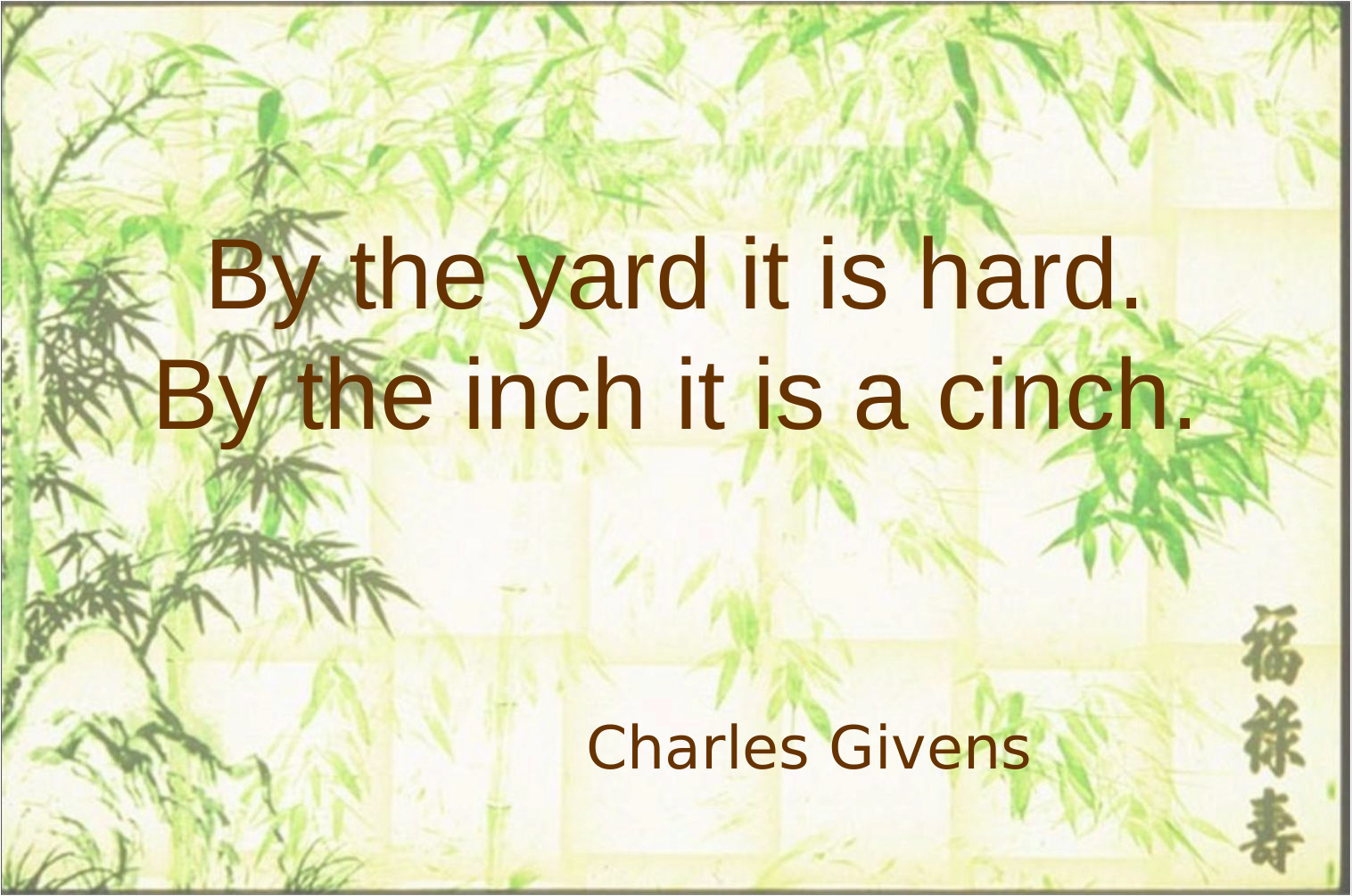

# By the yard it is hard. By the inch it is a cinch.

		Charles Givens